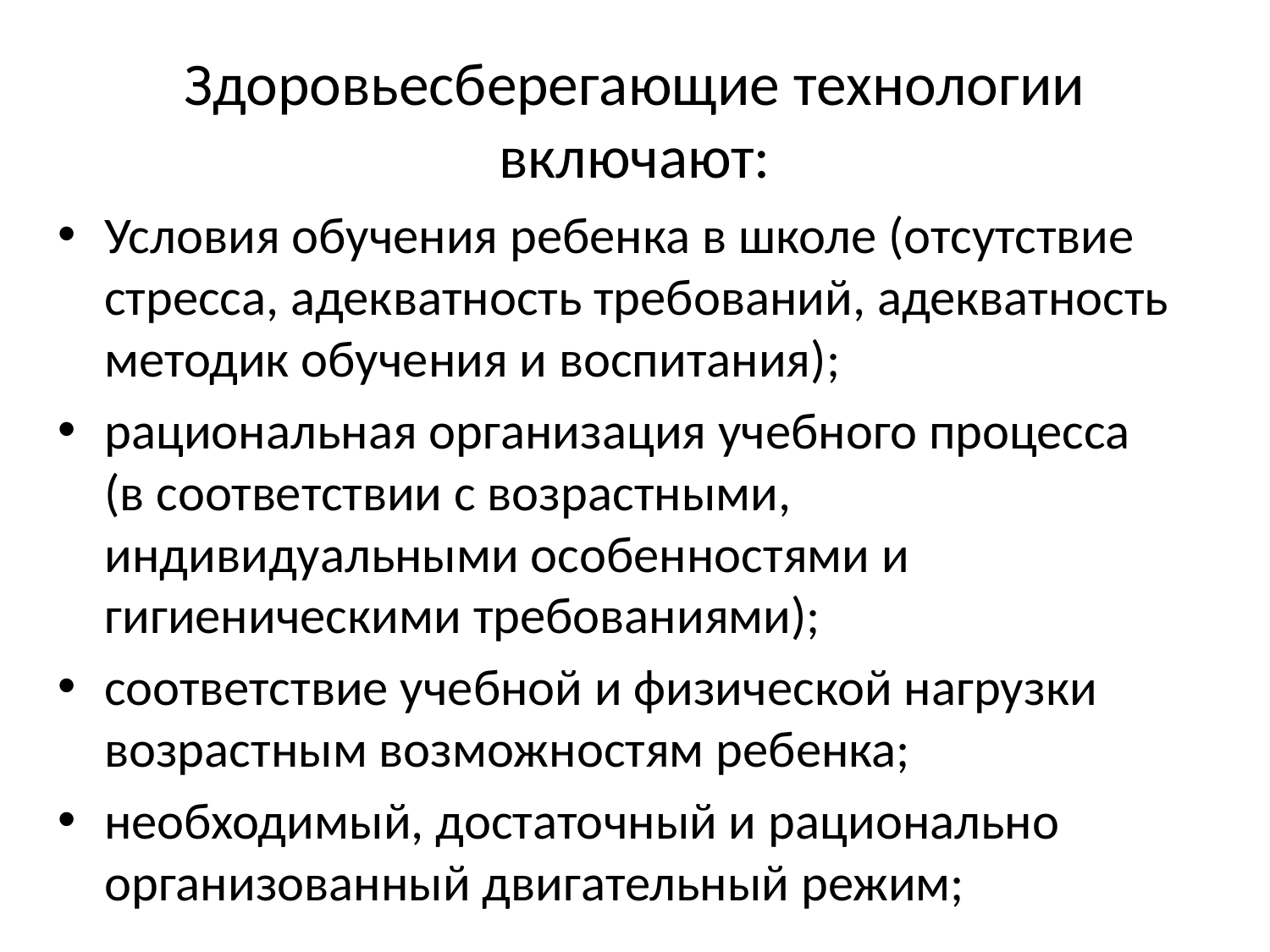

# Здоровьесберегающие технологии включают:
Условия обучения ребенка в школе (отсутствие стресса, адекватность требований, адекватность методик обучения и воспитания);
рациональная организация учебного процесса (в соответствии с возрастными, индивидуальными особенностями и гигиеническими требованиями);
соответствие учебной и физической нагрузки возрастным возможностям ребенка;
необходимый, достаточный и рационально организованный двигательный режим;